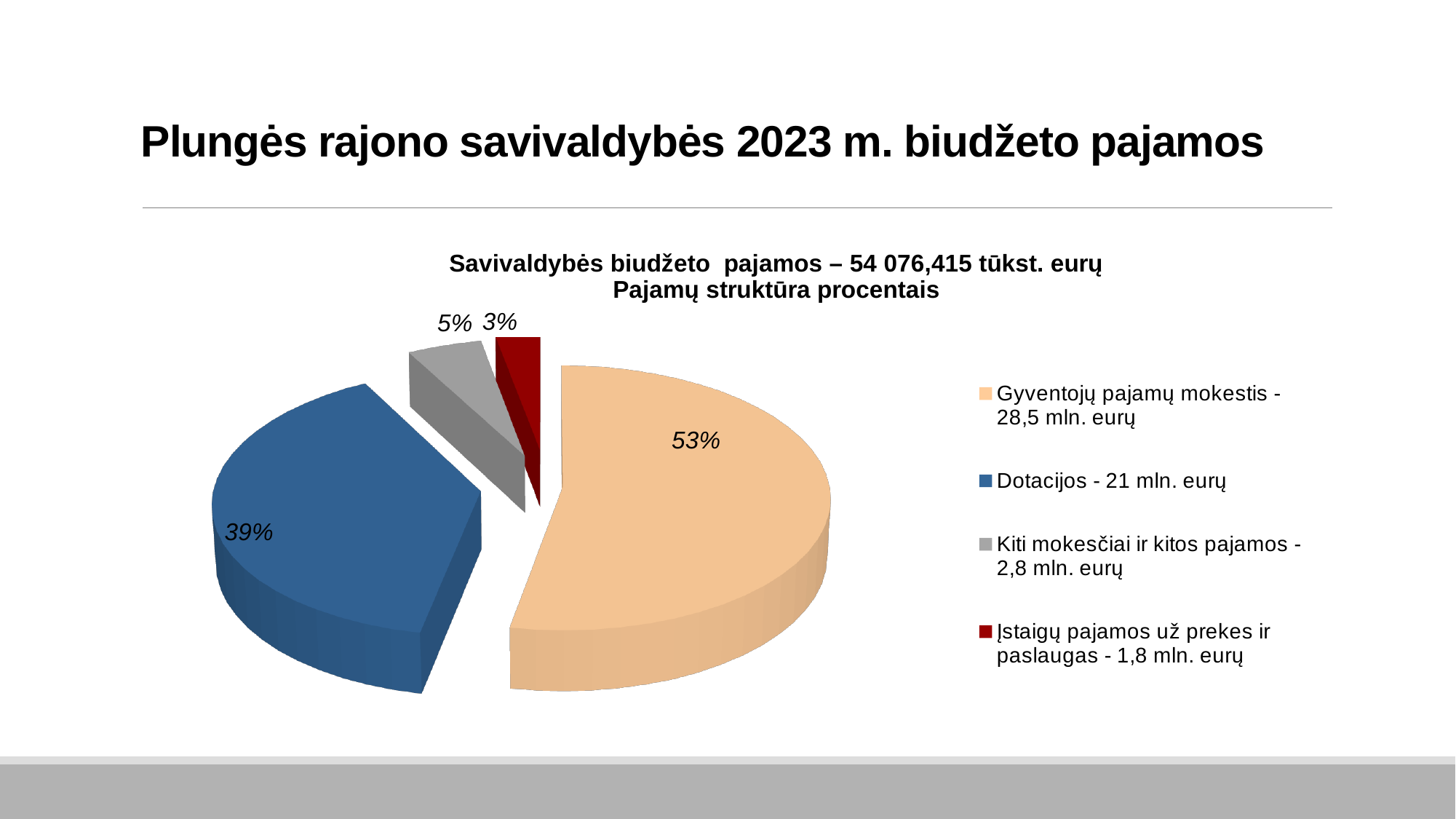

# Plungės rajono savivaldybės 2023 m. biudžeto pajamos

[unsupported chart]